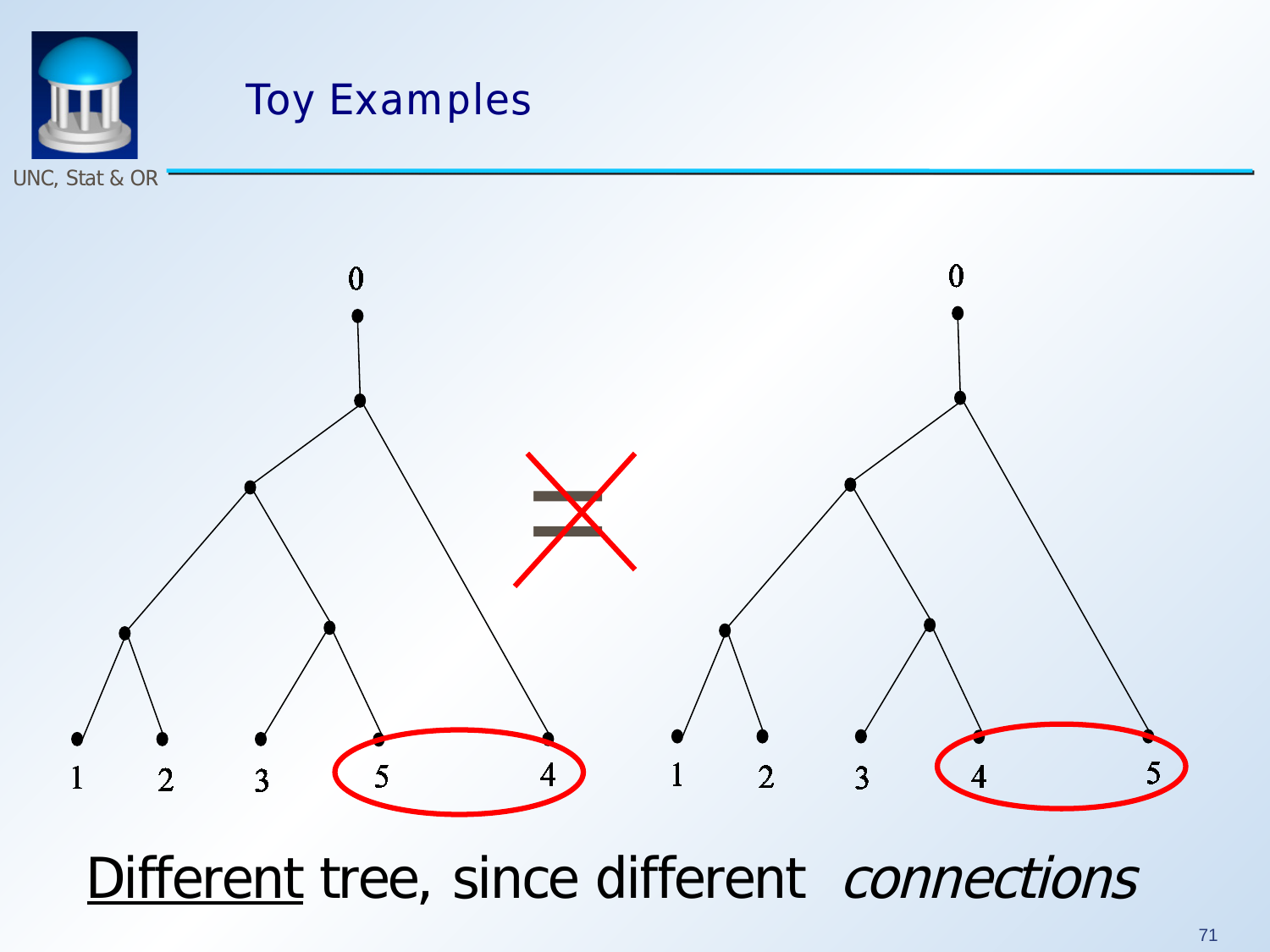

# Toy Examples

=

Different tree, since different  connections